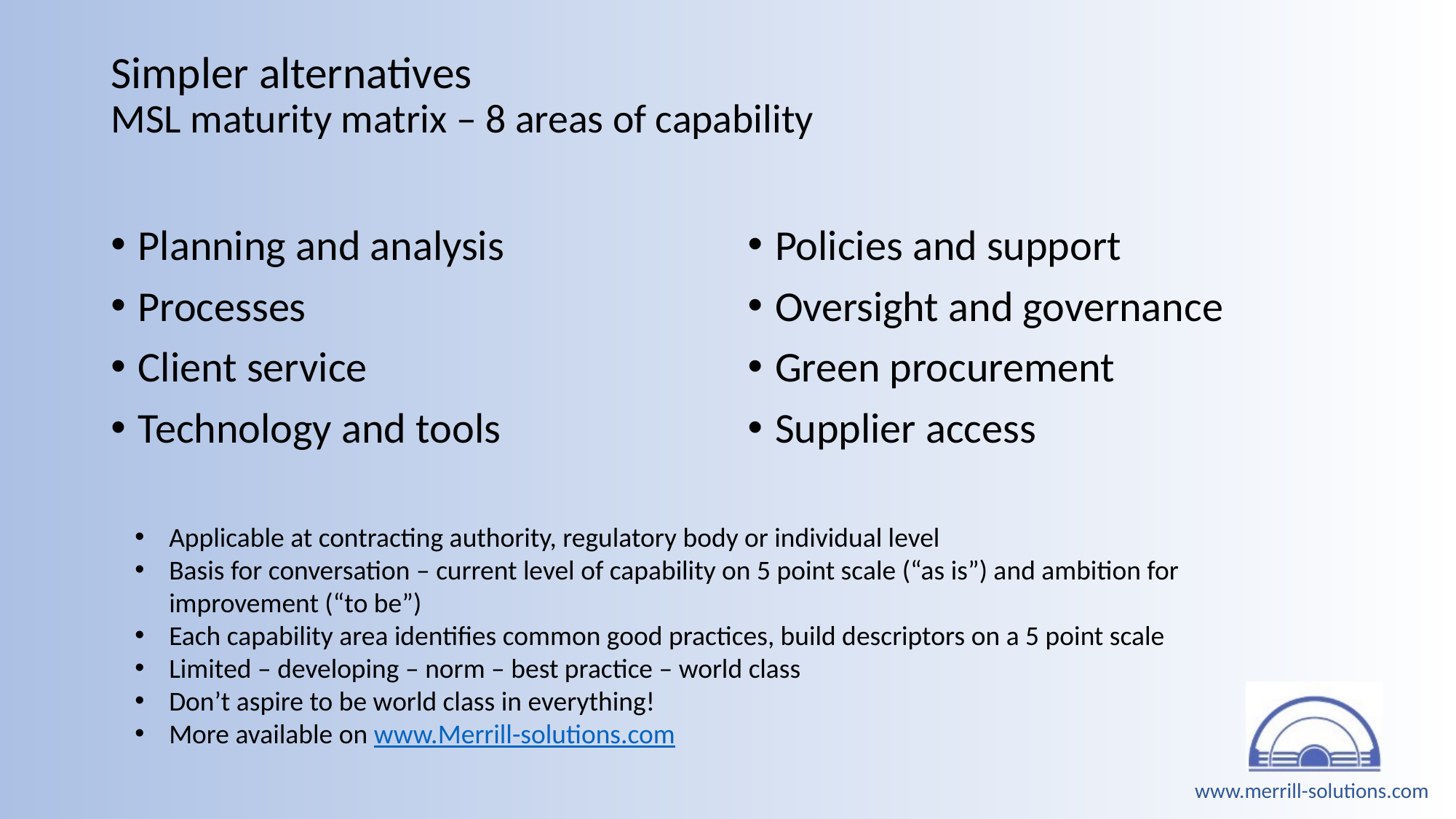

# Simpler alternatives MSL maturity matrix – 8 areas of capability
Planning and analysis
Processes
Client service
Technology and tools

Policies and support
Oversight and governance
Green procurement
Supplier access

Applicable at contracting authority, regulatory body or individual level
Basis for conversation – current level of capability on 5 point scale (“as is”) and ambition for improvement (“to be”)
Each capability area identifies common good practices, build descriptors on a 5 point scale
Limited – developing – norm – best practice – world class
Don’t aspire to be world class in everything!
More available on www.Merrill-solutions.com